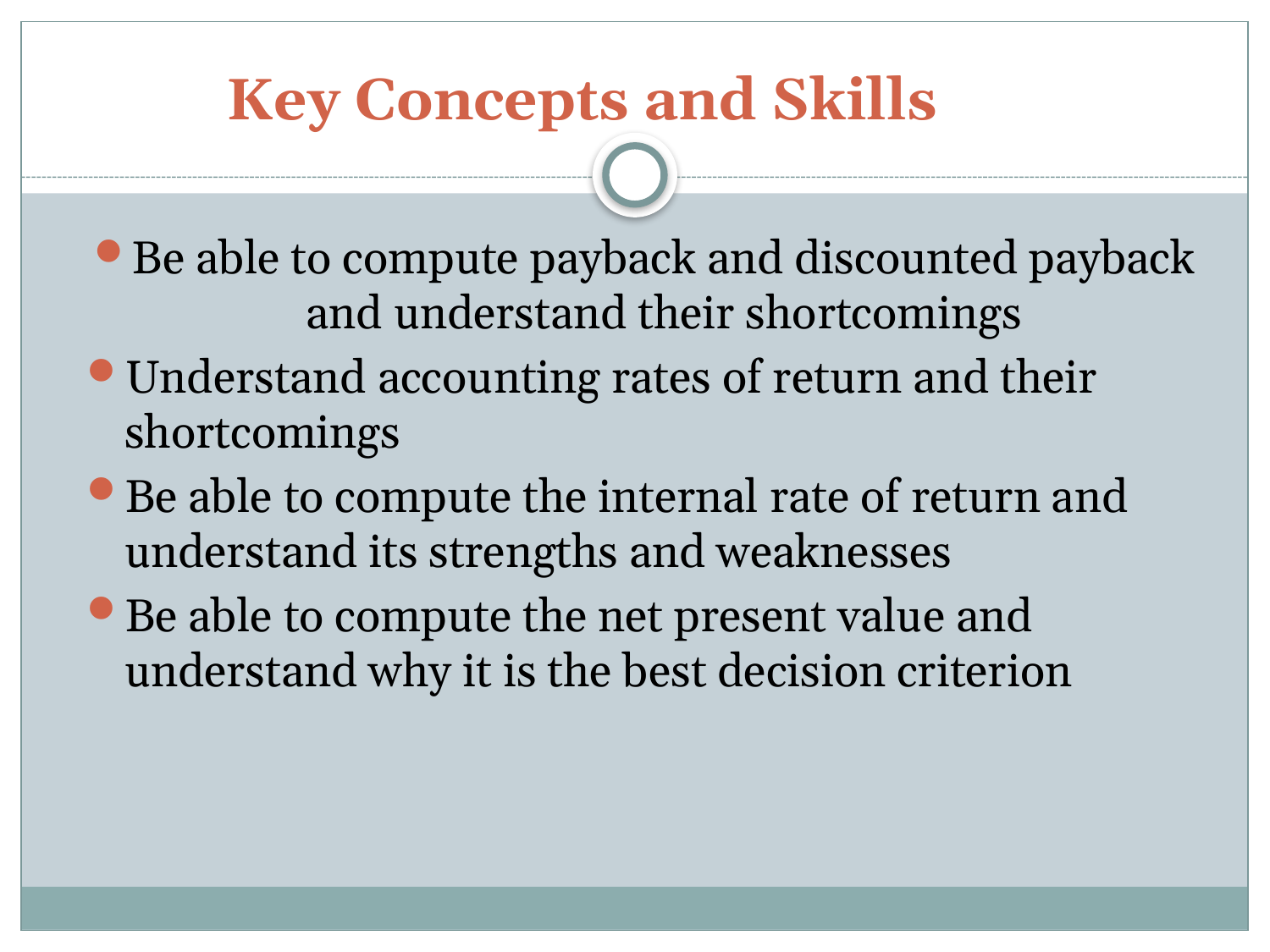

# Key Concepts and Skills
Be able to compute payback and discounted payback and understand their shortcomings
Understand accounting rates of return and their shortcomings
Be able to compute the internal rate of return and understand its strengths and weaknesses
Be able to compute the net present value and understand why it is the best decision criterion